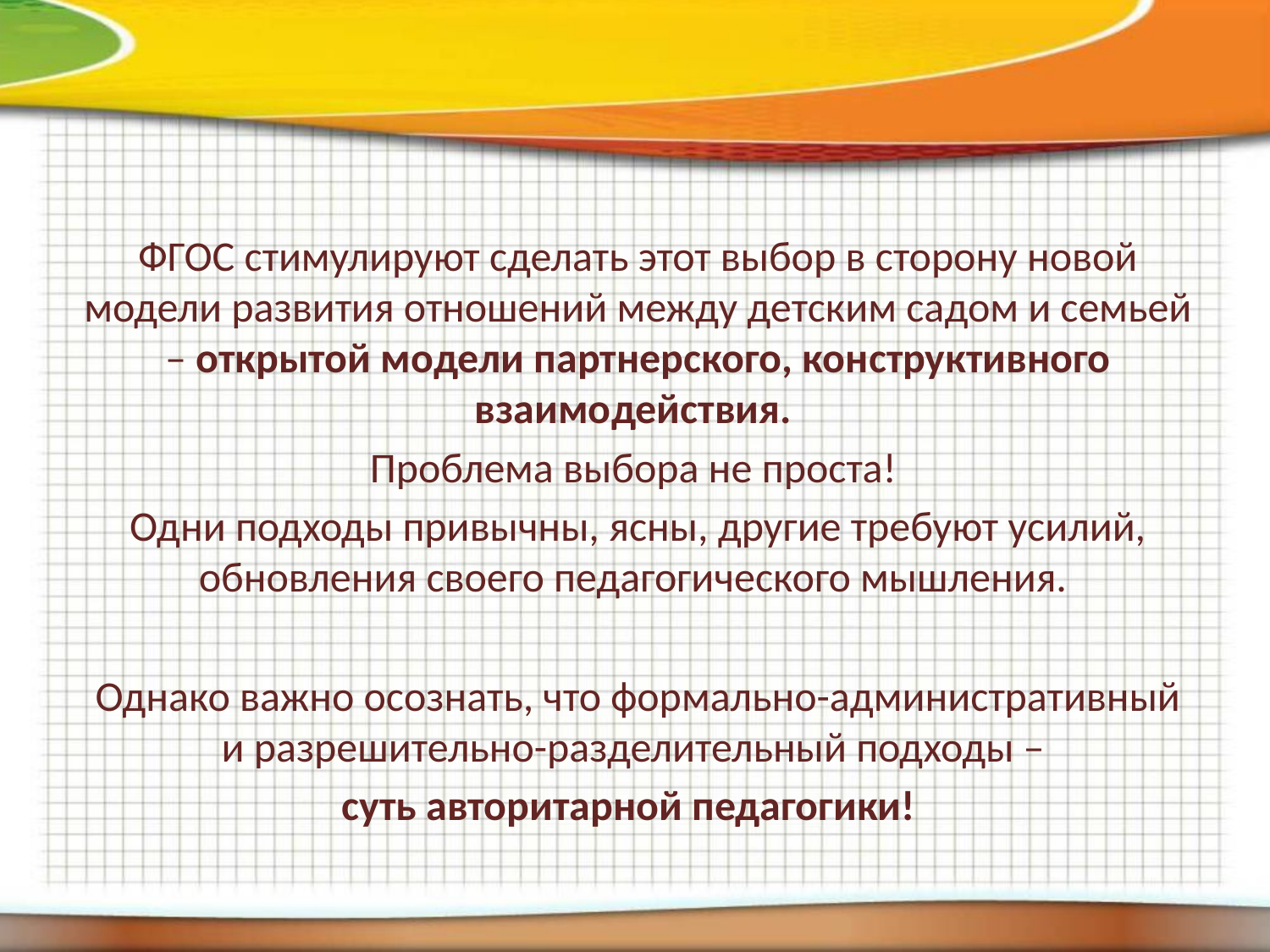

#
ФГОС стимулируют сделать этот выбор в сторону новой модели развития отношений между детским садом и семьей – открытой модели партнерского, конструктивного взаимодействия.
Проблема выбора не проста!
Одни подходы привычны, ясны, другие требуют усилий, обновления своего педагогического мышления.

Однако важно осознать, что формально-административный и разрешительно-разделительный подходы –
суть авторитарной педагогики!